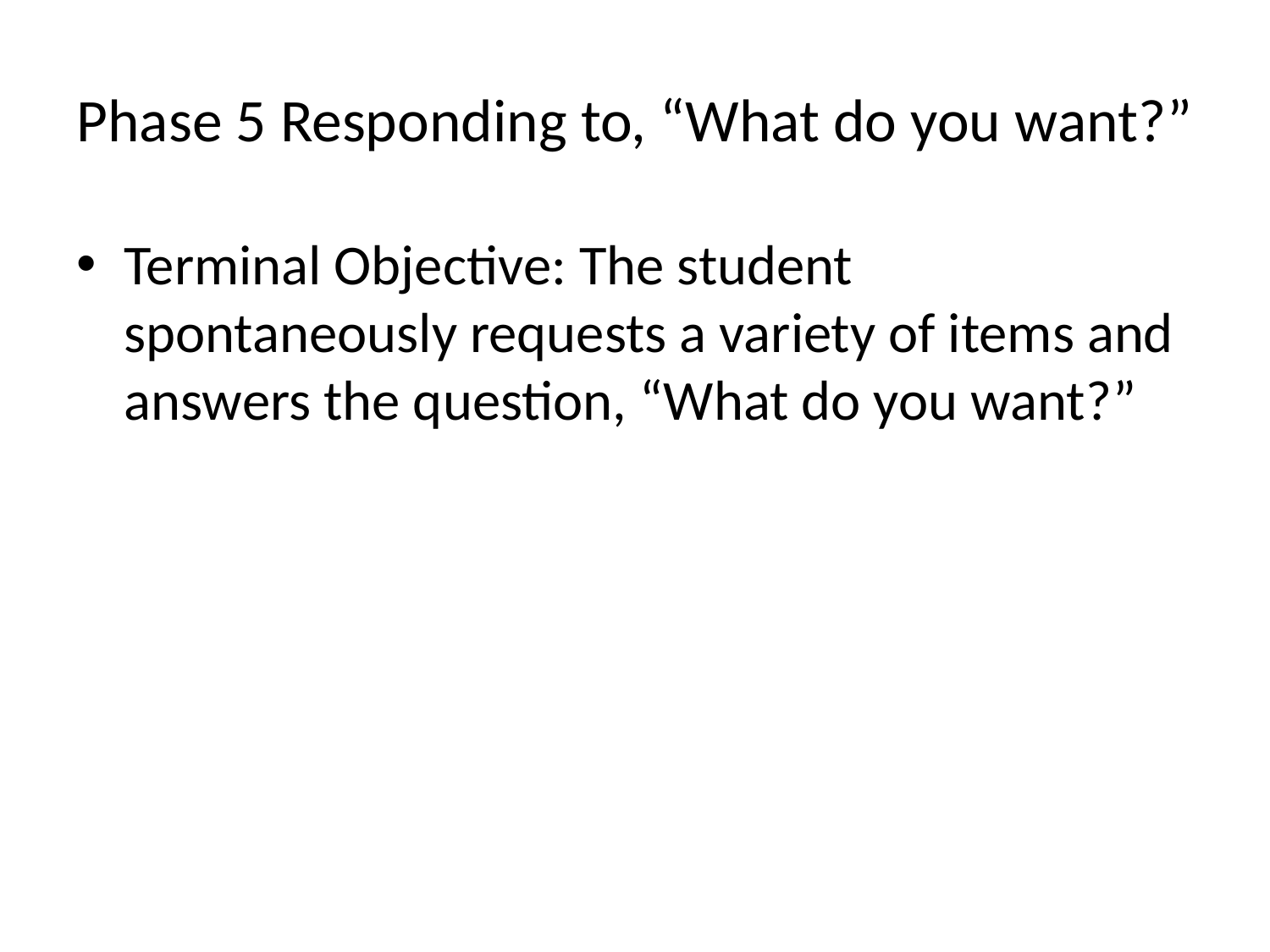

# Phase 5 Responding to, “What do you want?”
Terminal Objective: The student spontaneously requests a variety of items and answers the question, “What do you want?”